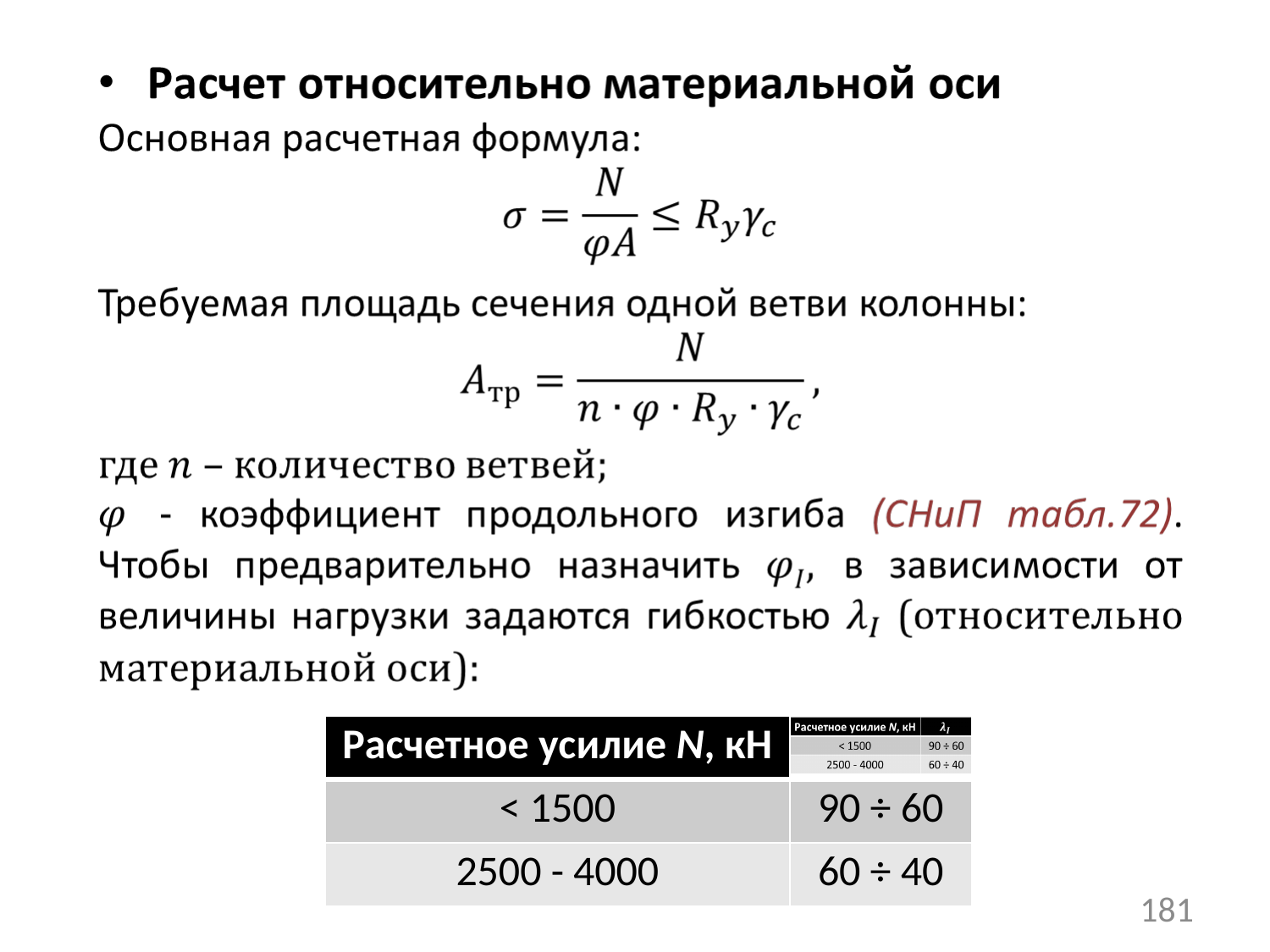

| Расчетное усилие N, кН |  |
| --- | --- |
| < 1500 | 90 ÷ 60 |
| 2500 - 4000 | 60 ÷ 40 |
181